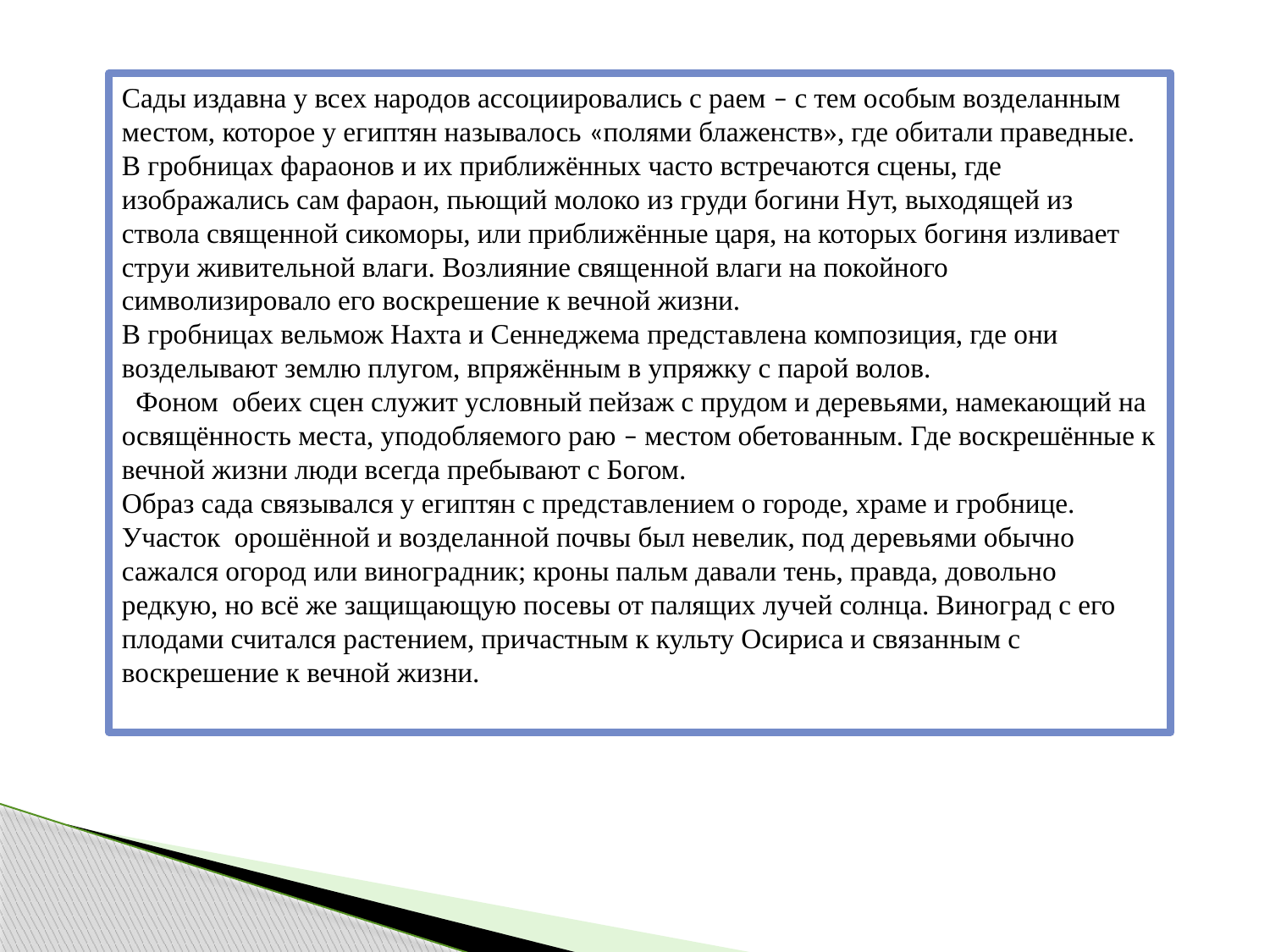

Сады издавна у всех народов ассоциировались с раем – с тем особым возделанным местом, которое у египтян называлось «полями блаженств», где обитали праведные. В гробницах фараонов и их приближённых часто встречаются сцены, где изображались сам фараон, пьющий молоко из груди богини Нут, выходящей из ствола священной сикоморы, или приближённые царя, на которых богиня изливает струи живительной влаги. Возлияние священной влаги на покойного символизировало его воскрешение к вечной жизни.
В гробницах вельмож Нахта и Сеннеджема представлена композиция, где они возделывают землю плугом, впряжённым в упряжку с парой волов.
  Фоном  обеих сцен служит условный пейзаж с прудом и деревьями, намекающий на освящённость места, уподобляемого раю – местом обетованным. Где воскрешённые к вечной жизни люди всегда пребывают с Богом.
Образ сада связывался у египтян с представлением о городе, храме и гробнице.
Участок  орошённой и возделанной почвы был невелик, под деревьями обычно сажался огород или виноградник; кроны пальм давали тень, правда, довольно редкую, но всё же защищающую посевы от палящих лучей солнца. Виноград с его плодами считался растением, причастным к культу Осириса и связанным с воскрешение к вечной жизни.